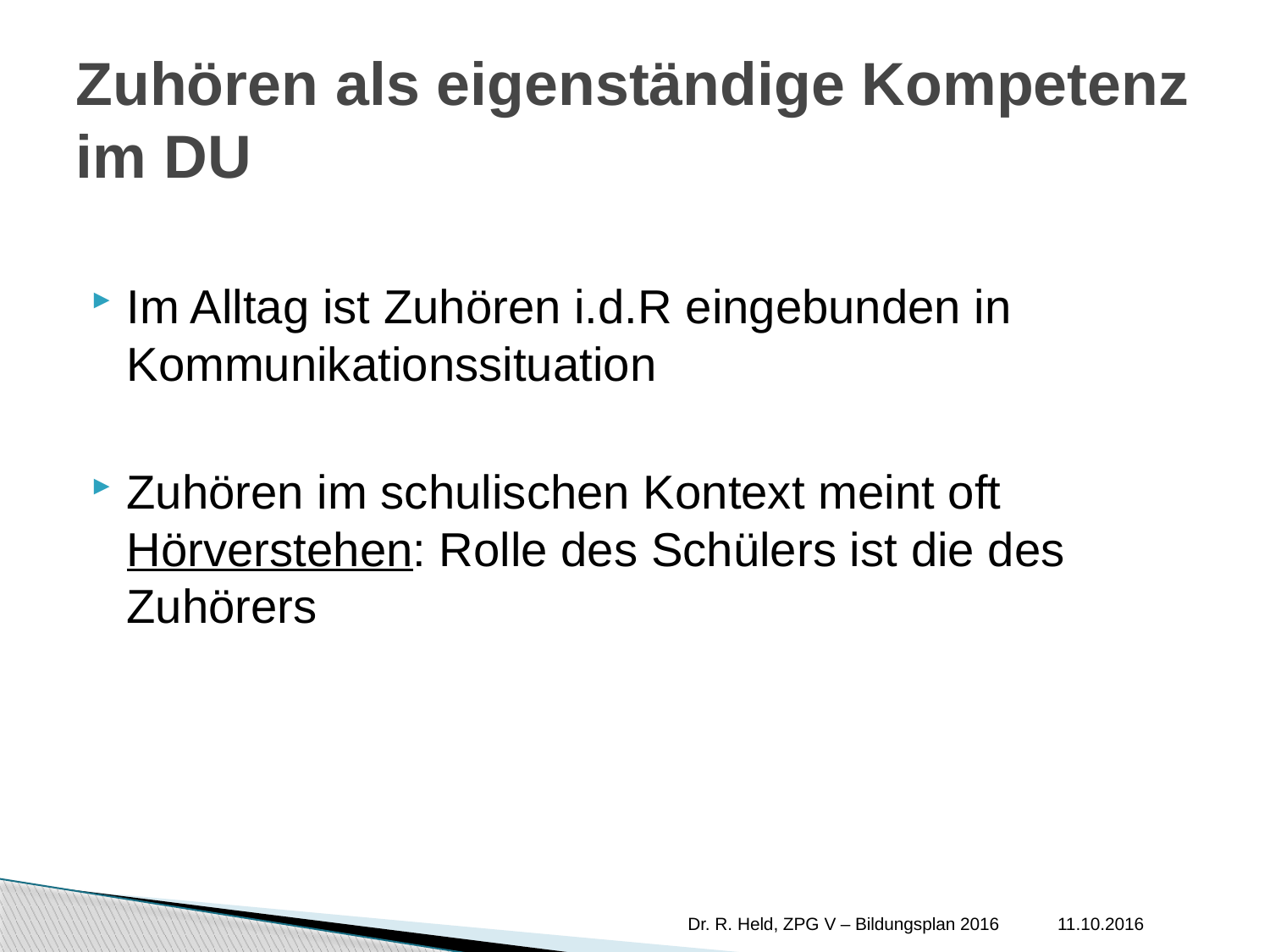

# Zuhören als eigenständige Kompetenz im DU

Im Alltag ist Zuhören i.d.R eingebunden in Kommunikationssituation

Zuhören im schulischen Kontext meint oft Hörverstehen: Rolle des Schülers ist die des Zuhörers
11.10.2016
Dr. R. Held, ZPG V – Bildungsplan 2016